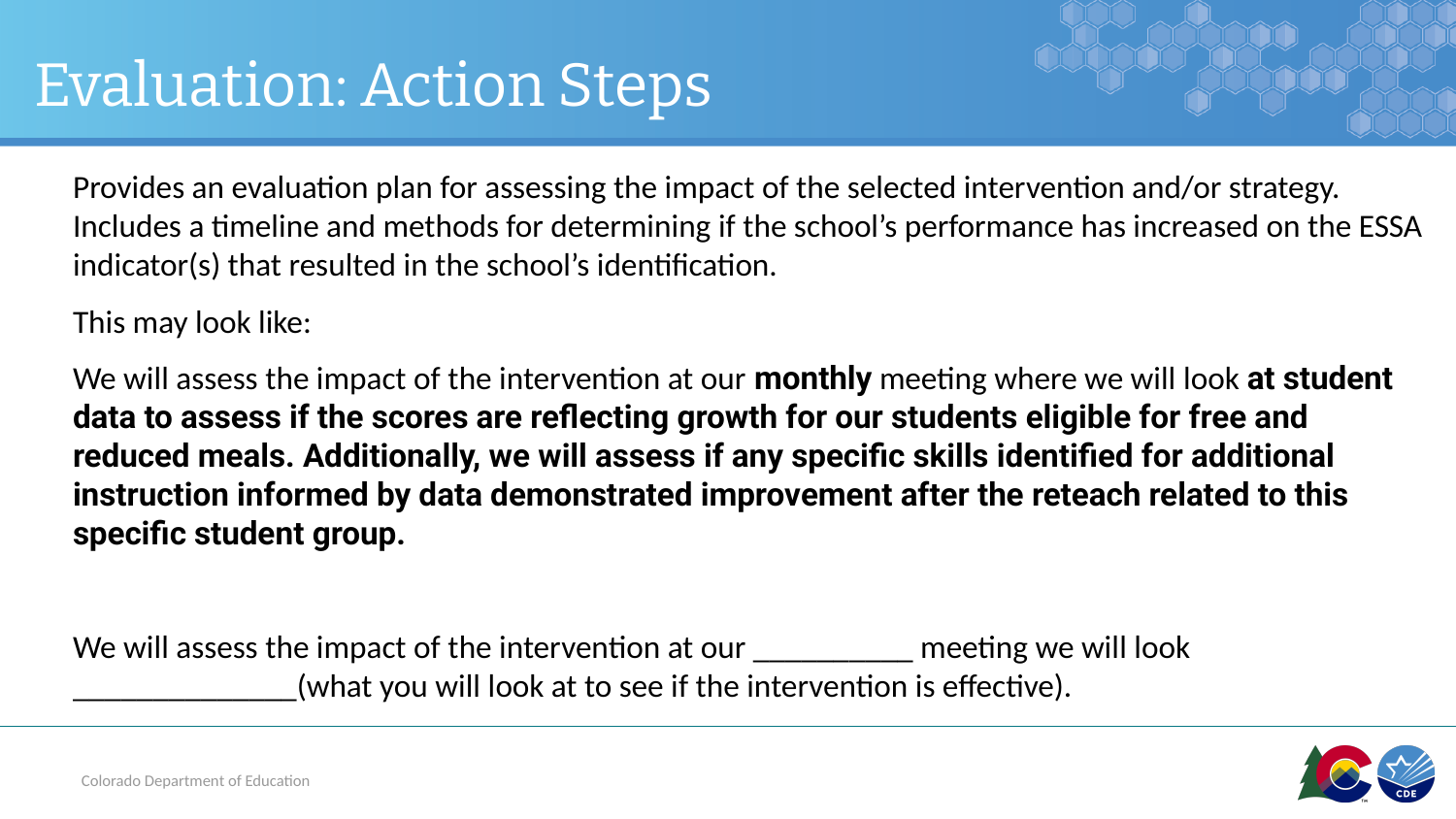

# Evaluation: Action Steps
Provides an evaluation plan for assessing the impact of the selected intervention and/or strategy.  Includes a timeline and methods for determining if the school’s performance has increased on the ESSA indicator(s) that resulted in the school’s identification.
This may look like:
We will assess the impact of the intervention at our monthly meeting where we will look at student data to assess if the scores are reflecting growth for our students eligible for free and reduced meals. Additionally, we will assess if any specific skills identified for additional instruction informed by data demonstrated improvement after the reteach related to this specific student group.

We will assess the impact of the intervention at our __________ meeting we will look ______________(what you will look at to see if the intervention is effective).